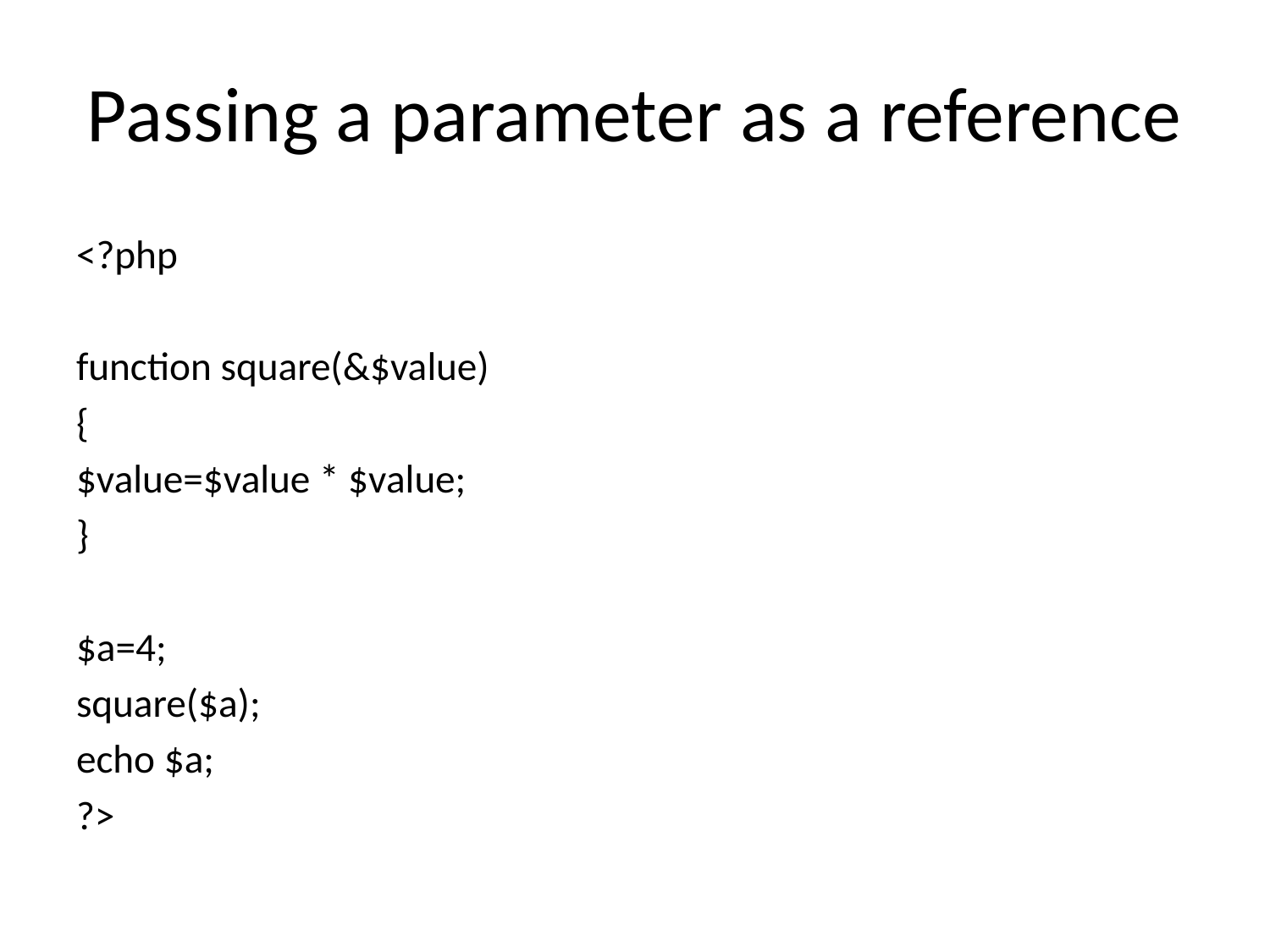

# Passing a parameter as a reference
<?php

function square(&$value)
{
$value=$value * $value;
}

$a=4;
square($a);
echo $a;
?>